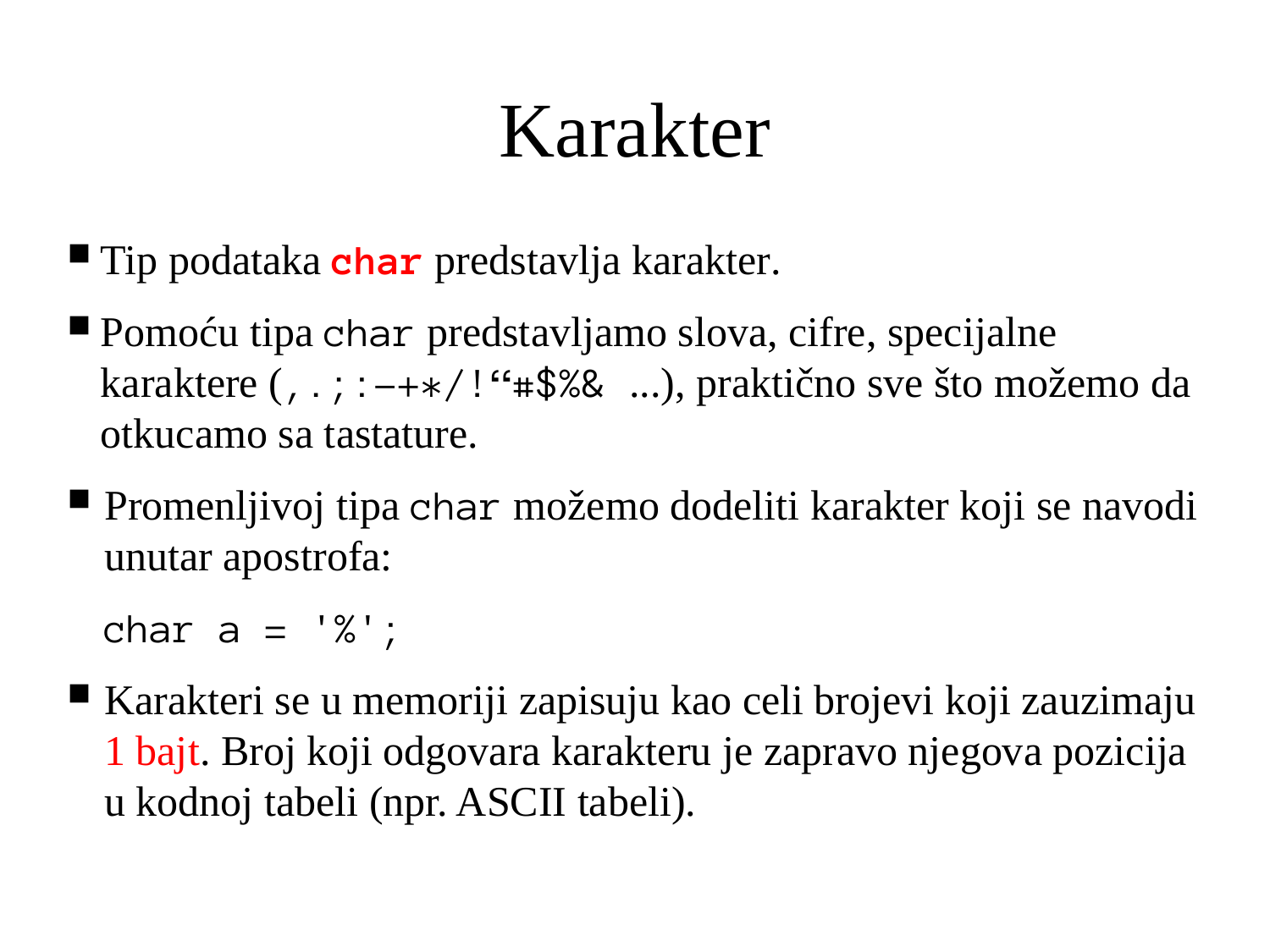

# Karakter
Tip podataka char predstavlja karakter.
Pomoću tipa char predstavljamo slova, cifre, specijalne karaktere (,.;:-+*/!“#$%& ...), praktično sve što možemo da otkucamo sa tastature.
Promenljivoj tipa char možemo dodeliti karakter koji se navodi unutar apostrofa:
char a = '%';
Karakteri se u memoriji zapisuju kao celi brojevi koji zauzimaju 1 bajt. Broj koji odgovara karakteru je zapravo njegova pozicija u kodnoj tabeli (npr. ASCII tabeli).